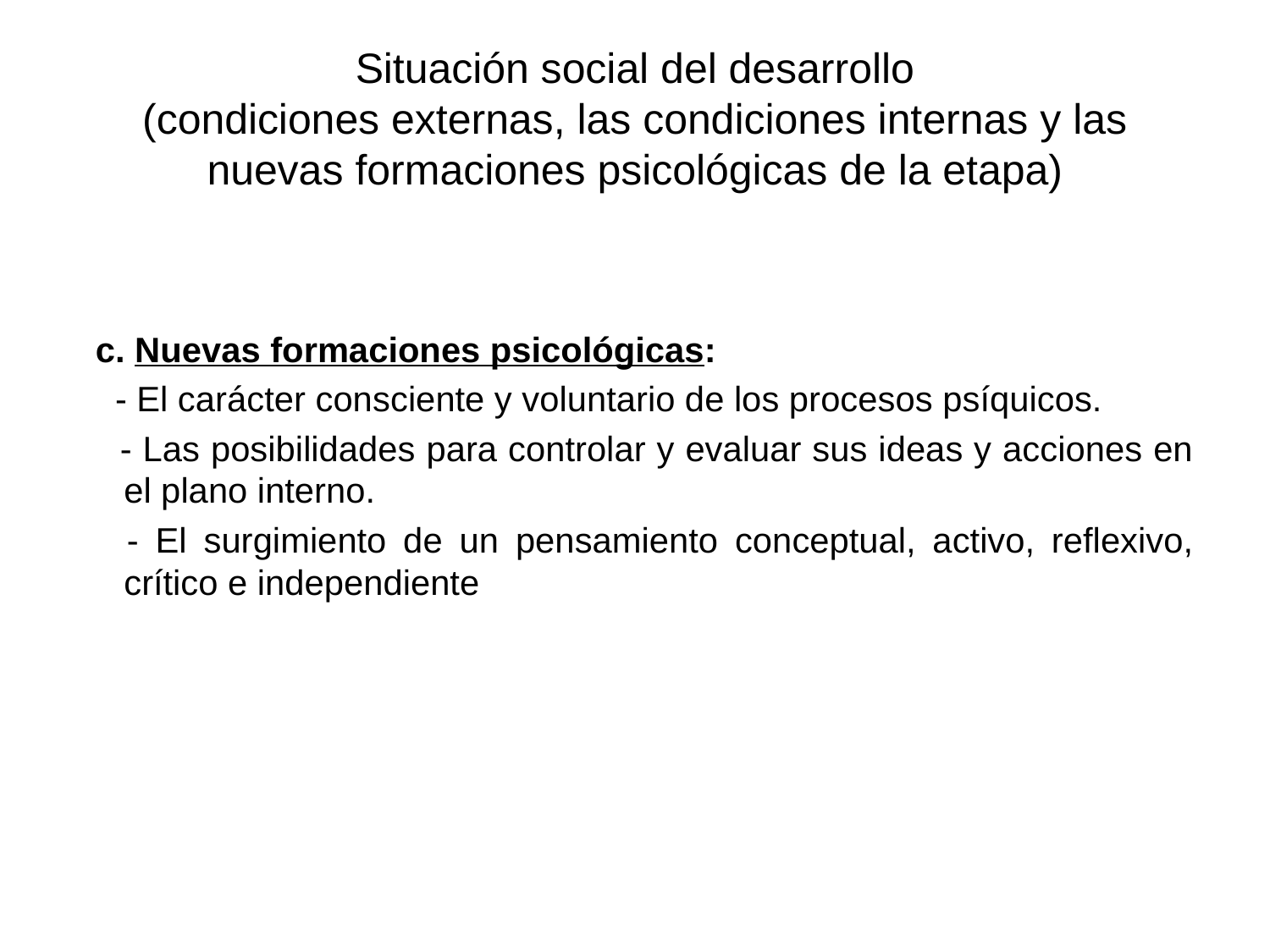

# Situación social del desarrollo (condiciones externas, las condiciones internas y las nuevas formaciones psicológicas de la etapa)

  c. Nuevas formaciones psicológicas:
    - El carácter consciente y voluntario de los procesos psíquicos.
    - Las posibilidades para controlar y evaluar sus ideas y acciones en el plano interno.
   - El surgimiento de un pensamiento conceptual, activo, reflexivo, crítico e independiente